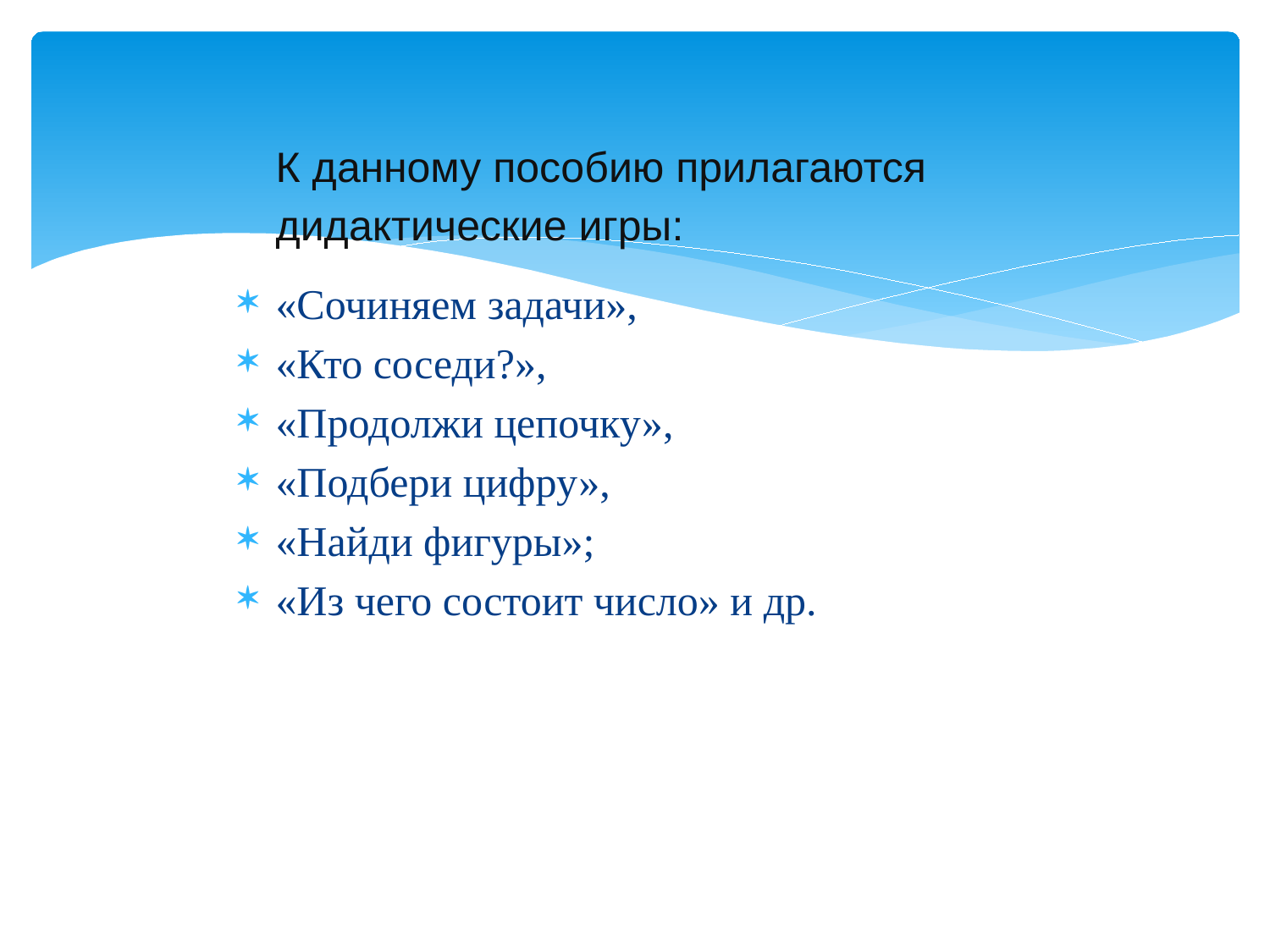

К данному пособию прилагаются дидактические игры:
«Сочиняем задачи»,
«Кто соседи?»,
«Продолжи цепочку»,
«Подбери цифру»,
«Найди фигуры»;
«Из чего состоит число» и др.